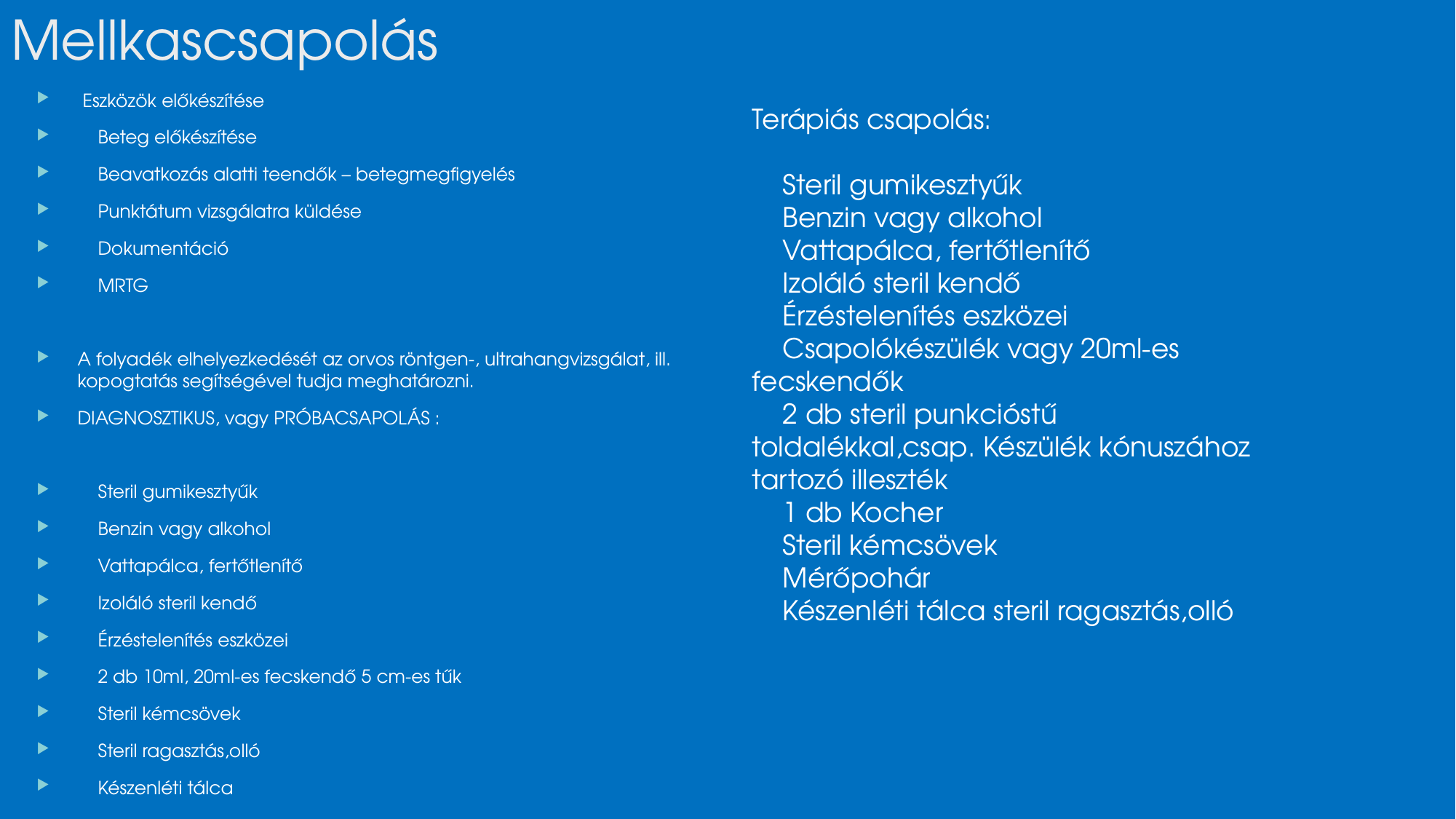

# Mellkascsapolás
 Eszközök előkészítése
    Beteg előkészítése
    Beavatkozás alatti teendők – betegmegfigyelés
    Punktátum vizsgálatra küldése
    Dokumentáció
    MRTG

A folyadék elhelyezkedését az orvos röntgen-, ultrahangvizsgálat, ill. kopogtatás segítségével tudja meghatározni.
DIAGNOSZTIKUS, vagy PRÓBACSAPOLÁS :

    Steril gumikesztyűk
    Benzin vagy alkohol
    Vattapálca, fertőtlenítő
    Izoláló steril kendő
    Érzéstelenítés eszközei
    2 db 10ml, 20ml-es fecskendő 5 cm-es tűk
    Steril kémcsövek
    Steril ragasztás,olló
    Készenléti tálca

Terápiás csapolás:

    Steril gumikesztyűk
    Benzin vagy alkohol
    Vattapálca, fertőtlenítő
    Izoláló steril kendő
    Érzéstelenítés eszközei
    Csapolókészülék vagy 20ml-es fecskendők
    2 db steril punkcióstű toldalékkal,csap. Készülék kónuszához tartozó illeszték
    1 db Kocher
    Steril kémcsövek
    Mérőpohár
    Készenléti tálca steril ragasztás,olló